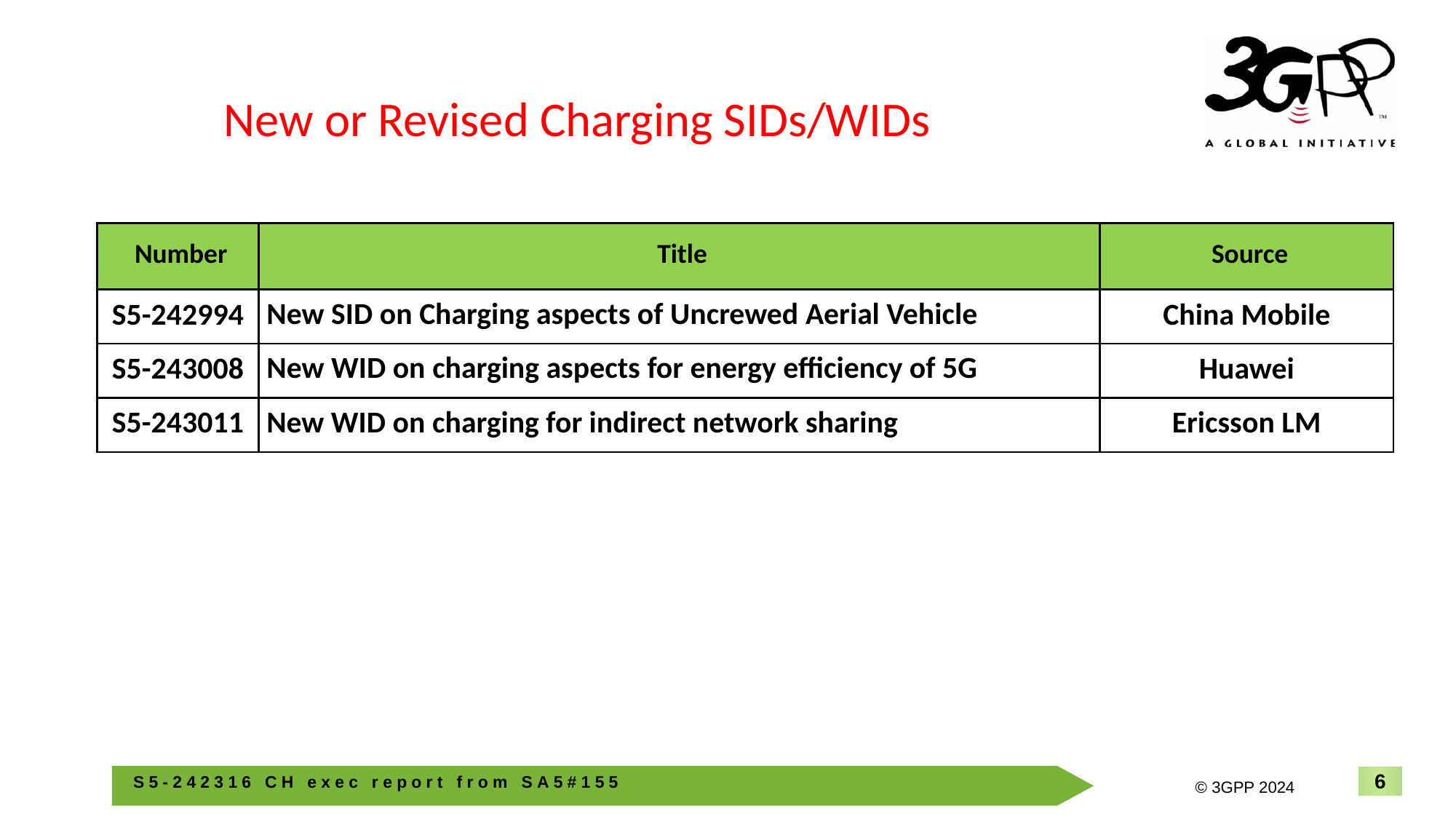

New or Revised Charging SIDs/WIDs
| Number | Title | Source |
| --- | --- | --- |
| S5-242994 | New SID on Charging aspects of Uncrewed Aerial Vehicle | China Mobile |
| S5-243008 | New WID on charging aspects for energy efficiency of 5G | Huawei |
| S5-243011 | New WID on charging for indirect network sharing | Ericsson LM |